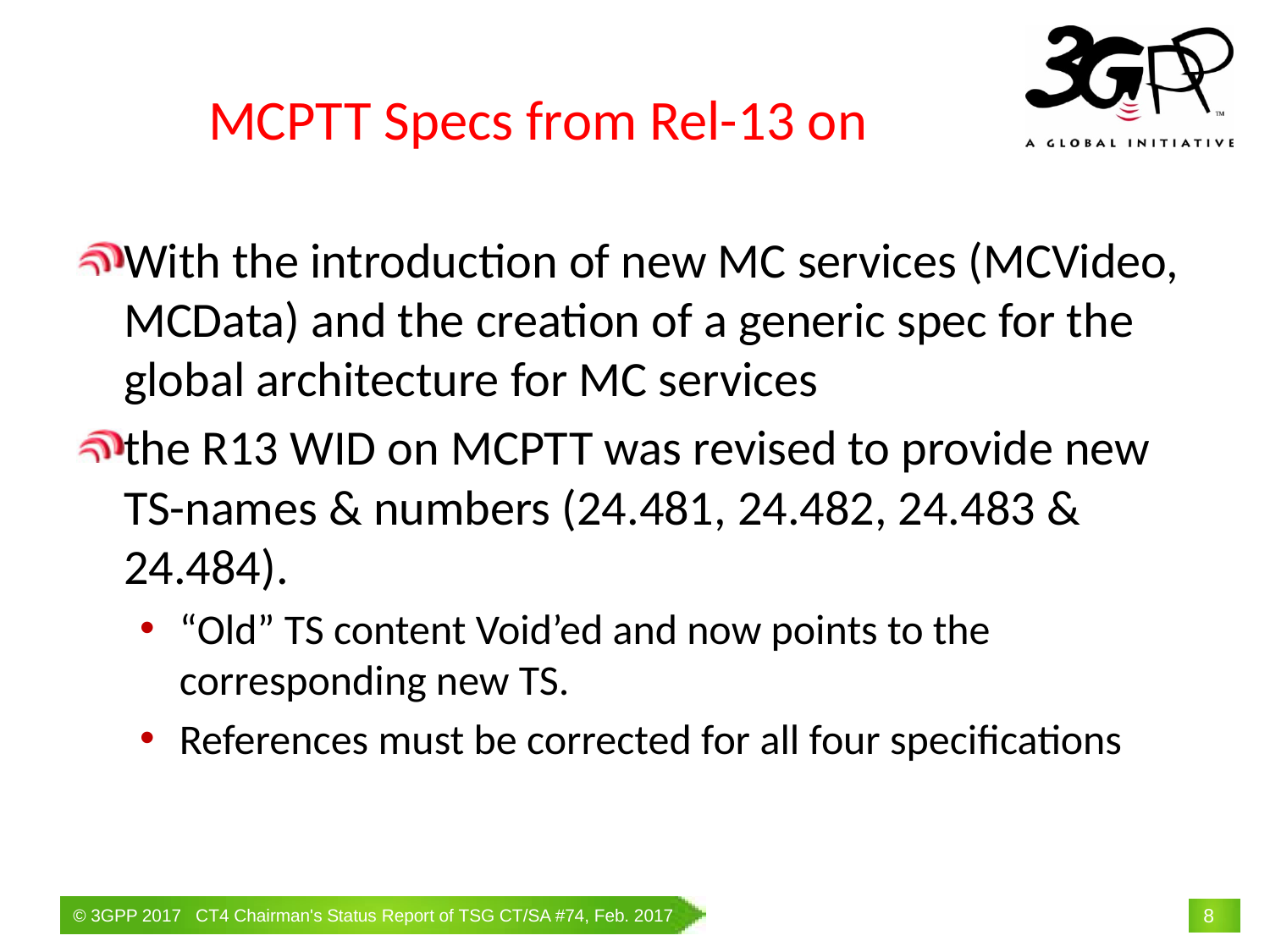

# MCPTT Specs from Rel-13 on
With the introduction of new MC services (MCVideo, MCData) and the creation of a generic spec for the global architecture for MC services
the R13 WID on MCPTT was revised to provide new TS-names & numbers (24.481, 24.482, 24.483 & 24.484).
“Old” TS content Void’ed and now points to the corresponding new TS.
References must be corrected for all four specifications